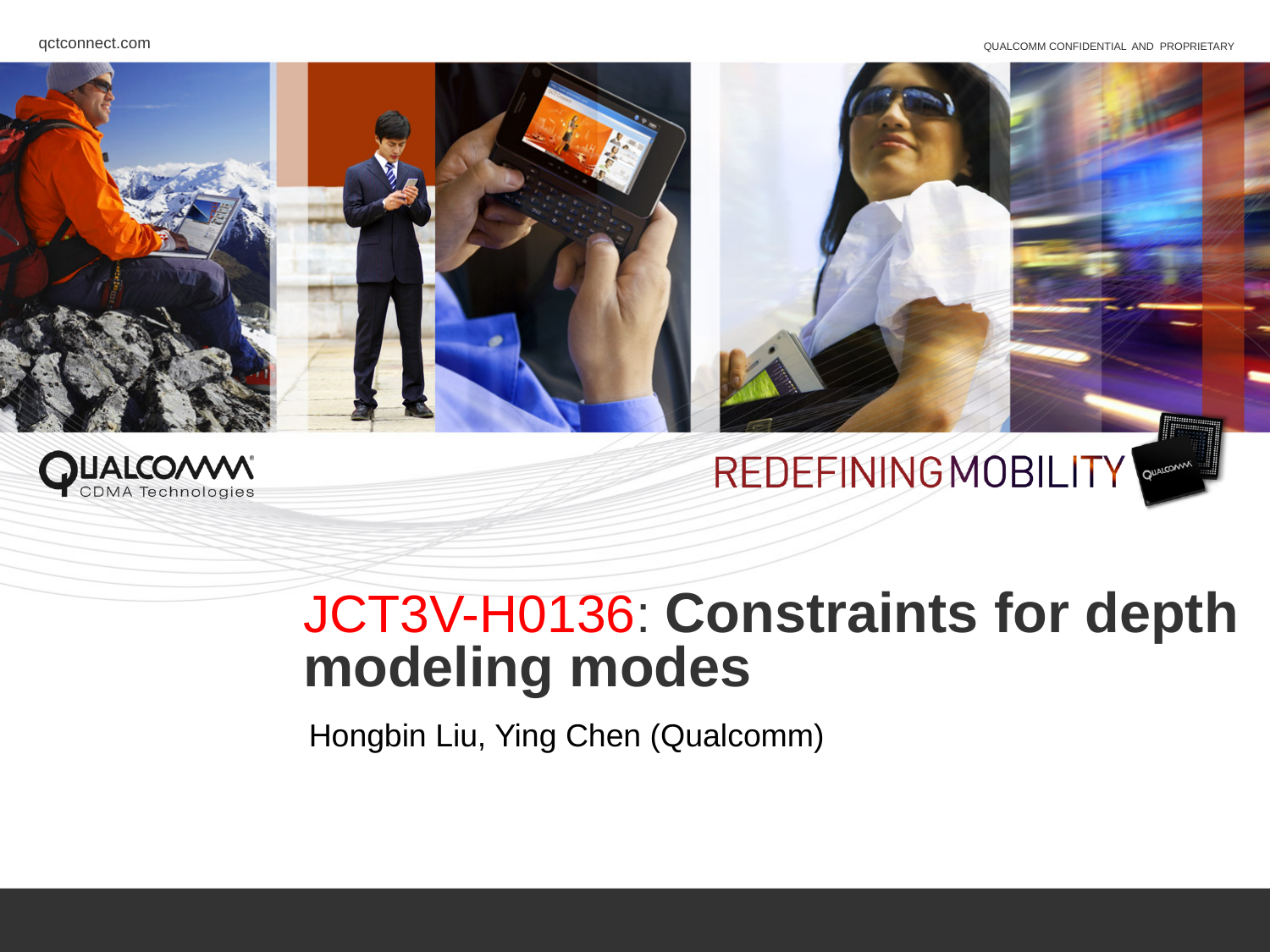

# JCT3V-H0136: Constraints for depth modeling modes
Hongbin Liu, Ying Chen (Qualcomm)